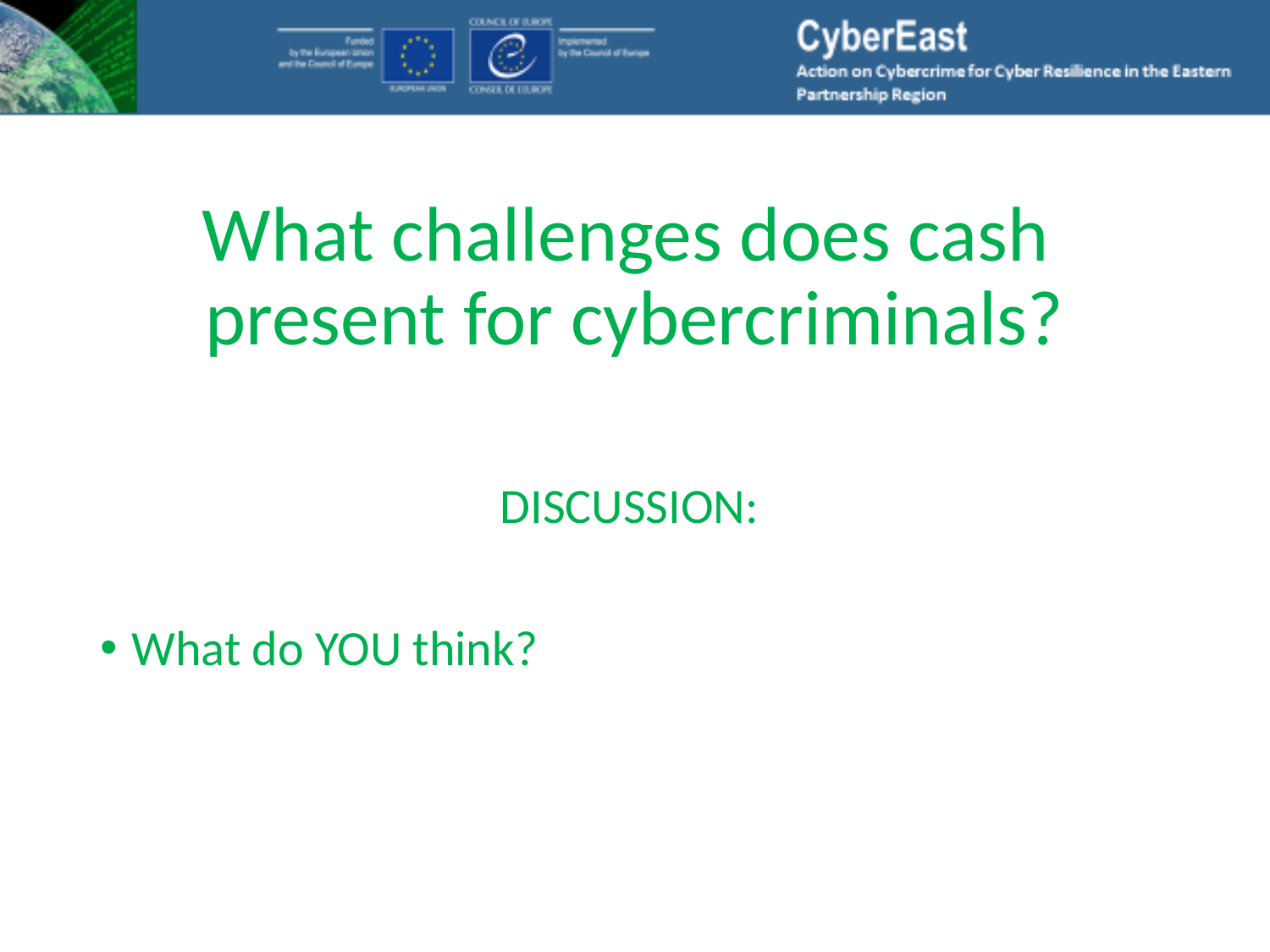

# What challenges does cash present for cybercriminals?

DISCUSSION:

What do YOU think?